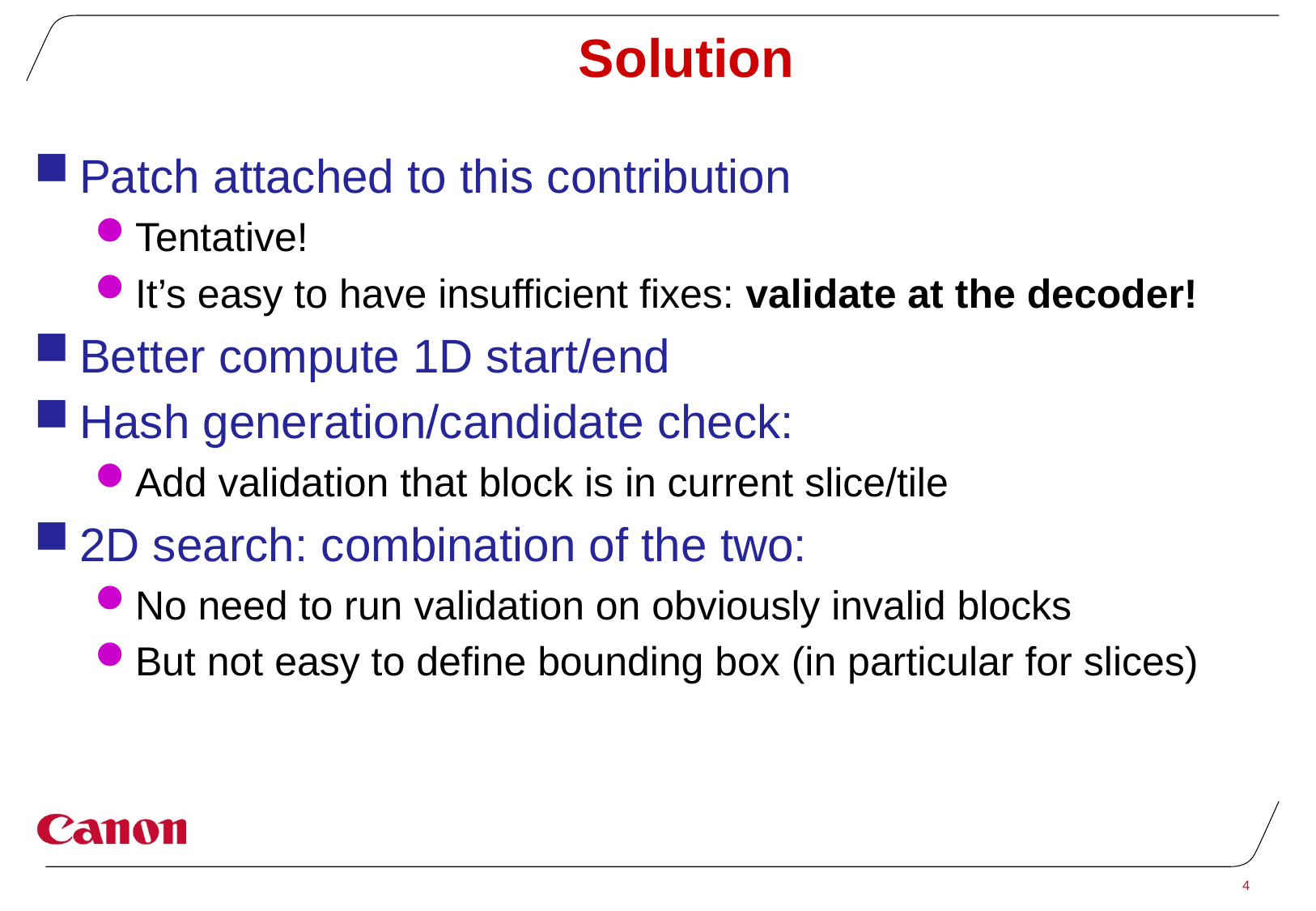

# Solution
Patch attached to this contribution
Tentative!
It’s easy to have insufficient fixes: validate at the decoder!
Better compute 1D start/end
Hash generation/candidate check:
Add validation that block is in current slice/tile
2D search: combination of the two:
No need to run validation on obviously invalid blocks
But not easy to define bounding box (in particular for slices)

4